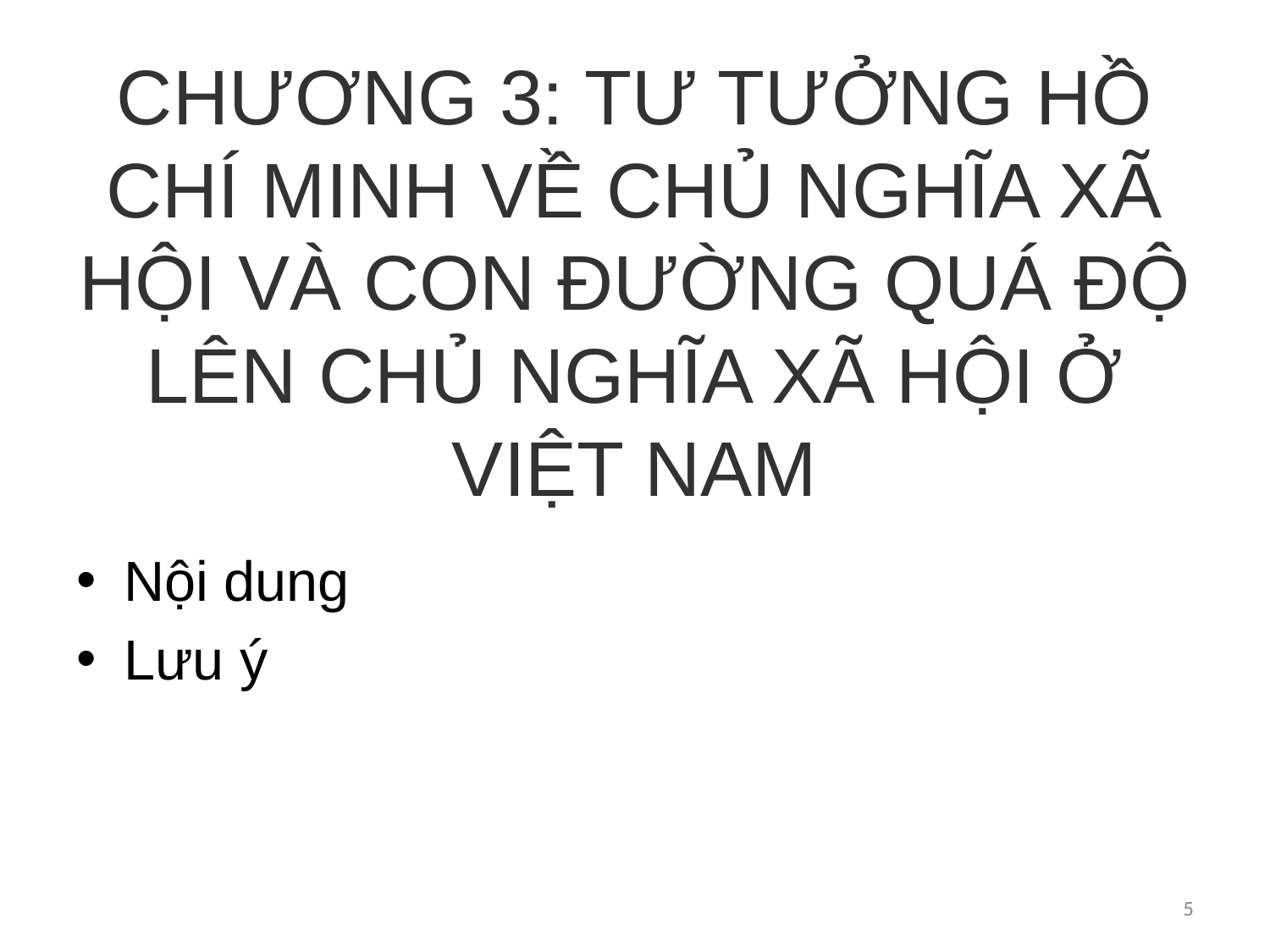

# CHƯƠNG 3: TƯ TƯỞNG HỒ CHÍ MINH VỀ CHỦ NGHĨA XÃ HỘI VÀ CON ĐƯỜNG QUÁ ĐỘ LÊN CHỦ NGHĨA XÃ HỘI Ở VIỆT NAM
Nội dung
Lưu ý

5